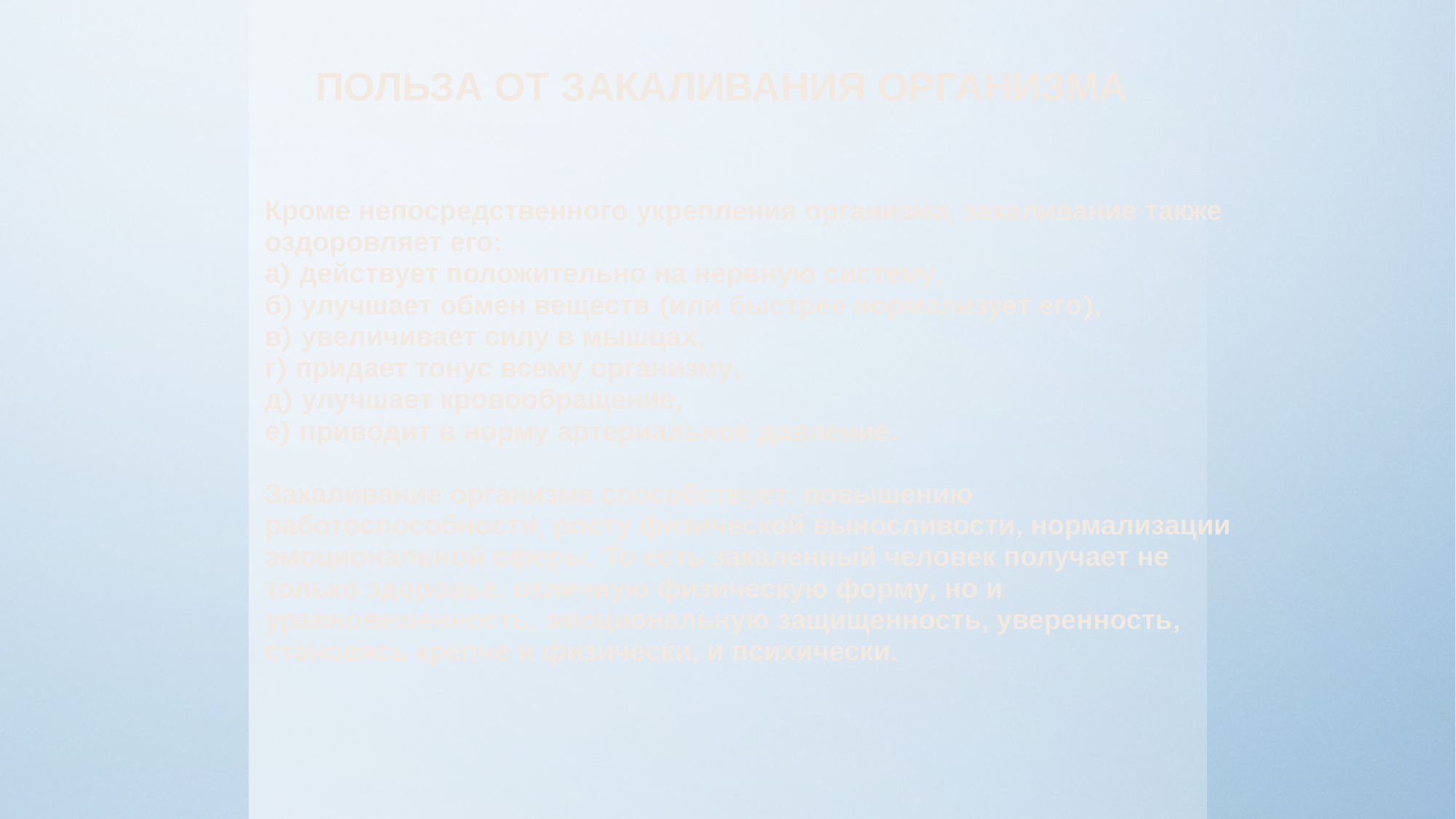

# ПОЛЬЗА ОТ ЗАКАЛИВАНИЯ ОРГАНИЗМА
Кроме непосредственного укрепления организма, закаливание также оздоровляет его: 
а) действует положительно на нервную систему, 
б) улучшает обмен веществ (или быстрее нормализует его), 
в) увеличивает силу в мышцах,
г) придает тонус всему организму,
д) улучшает кровообращение,
е) приводит в норму артериальное давление.

Закаливание организма способствует: повышению работоспособности, росту физической выносливости, нормализации эмоциональной сферы. То есть закаленный человек получает не только здоровье, отличную физическую форму, но и уравновешенность, эмоциональную защищенность, уверенность, становясь крепче и физически, и психически.